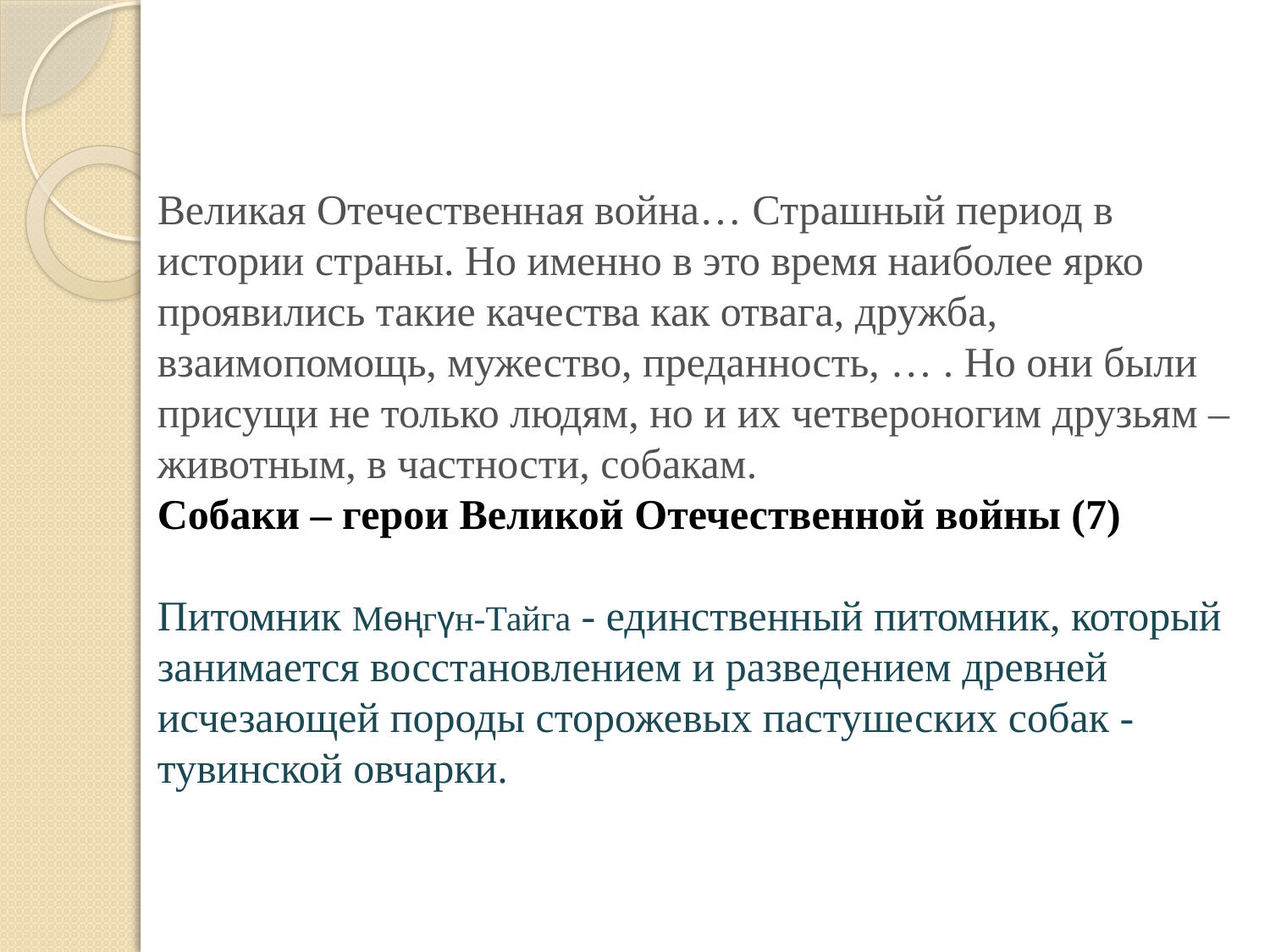

Великая Отечественная война… Страшный период в истории страны. Но именно в это время наиболее ярко проявились такие качества как отвага, дружба, взаимопомощь, мужество, преданность, … . Но они были присущи не только людям, но и их четвероногим друзьям – животным, в частности, собакам.
Собаки – герои Великой Отечественной войны (7)

Питомник Мөңгүн-Тайга - единственный питомник, который занимается восстановлением и разведением древней исчезающей породы сторожевых пастушеских собак - тувинской овчарки.